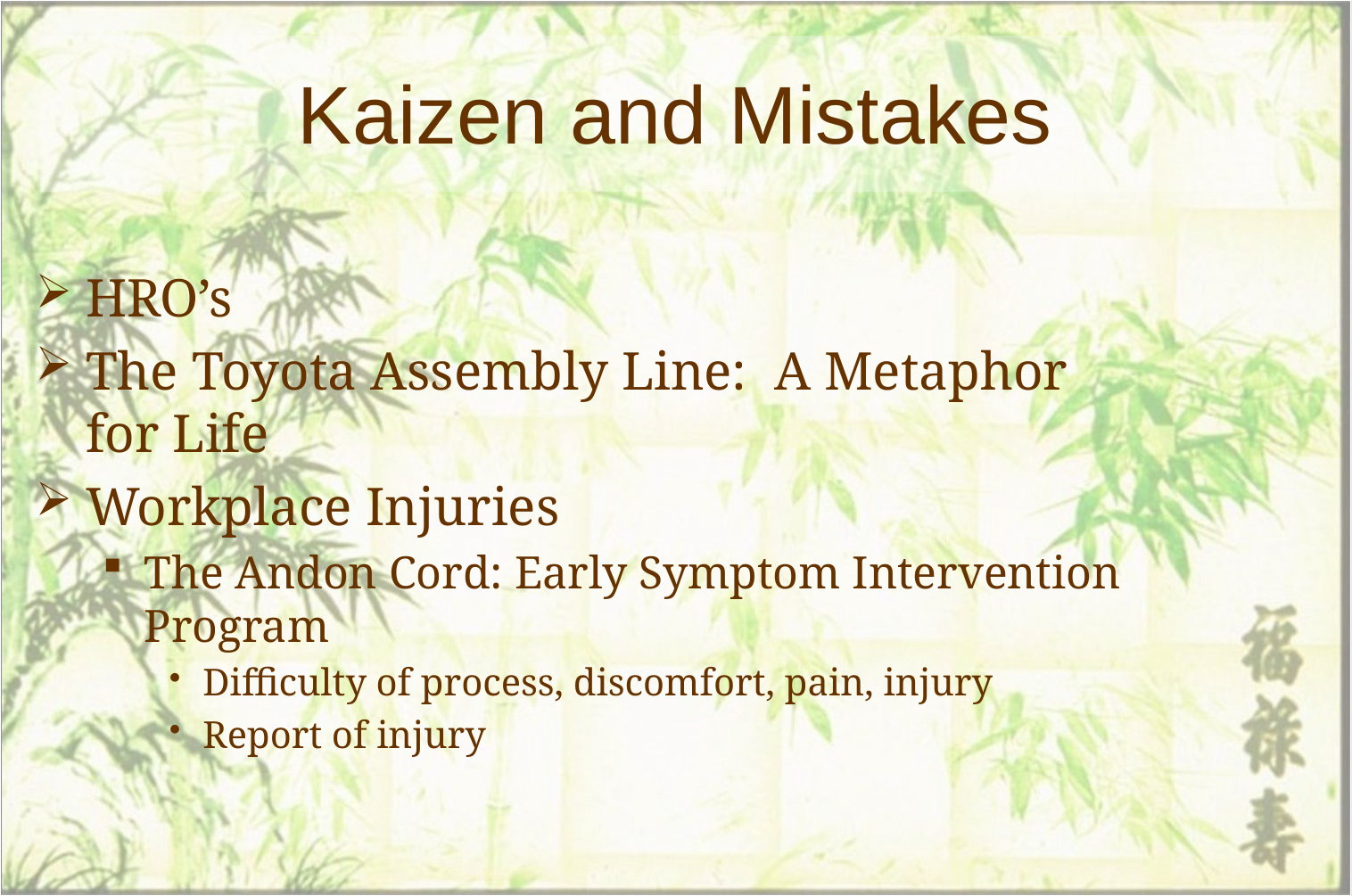

# Kaizen and Mistakes
HRO’s
The Toyota Assembly Line:  A Metaphor
for Life
Workplace Injuries
The Andon Cord: Early Symptom Intervention Program
Difficulty of process, discomfort, pain, injury
Report of injury